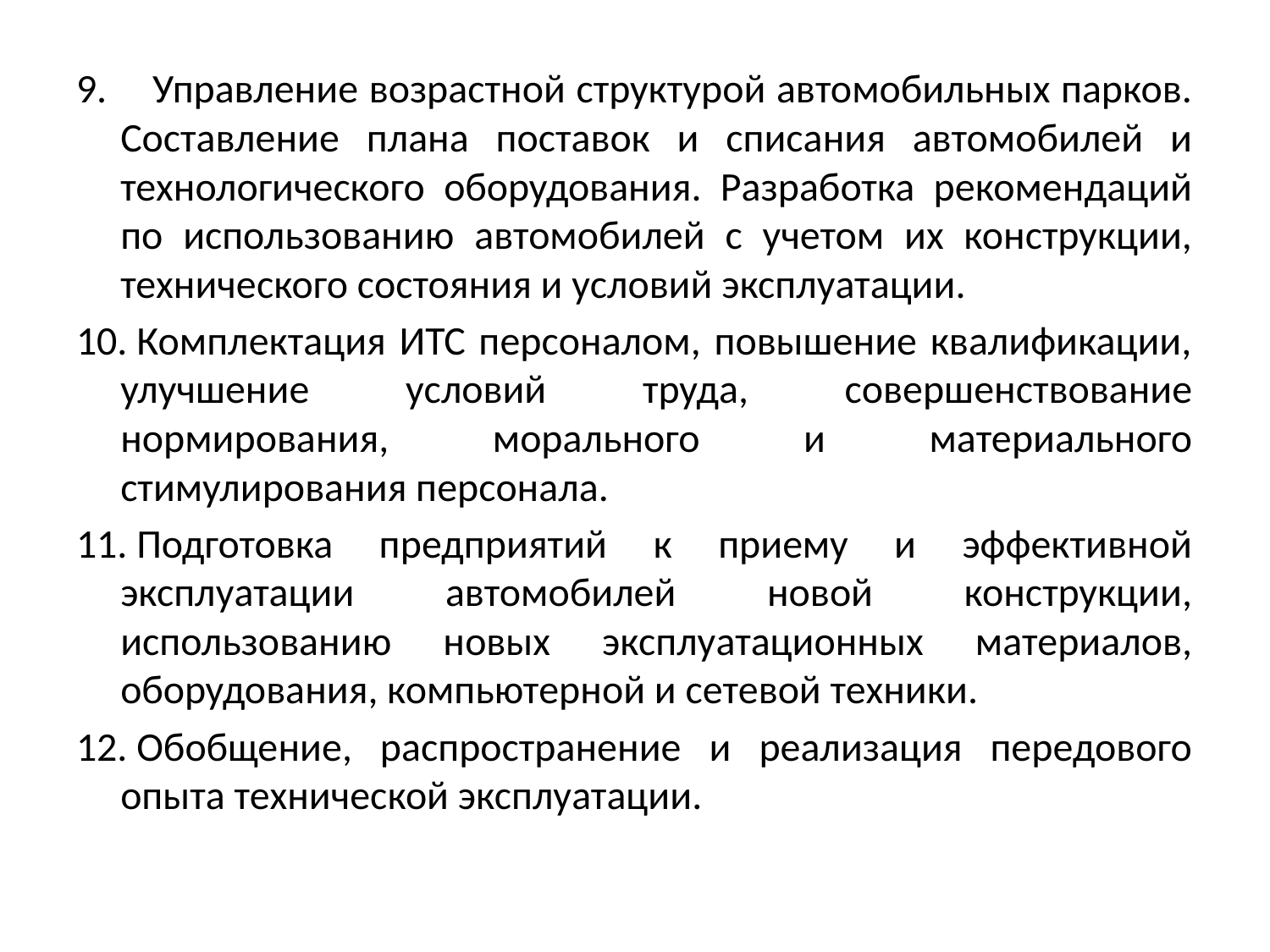

9.     Управление возрастной структурой автомобильных парков. Составление плана поставок и списания автомобилей и технологического оборудования. Разработка рекомендаций по использованию автомобилей с учетом их конструкции, технического состояния и условий эксплуатации.
10. Комплектация ИТС персоналом, повышение квалификации, улучшение условий труда, совершенствование нормирования, морального и материального стимулирования персонала.
11. Подготовка предприятий к приему и эффективной эксплуатации автомобилей новой конструкции, использованию новых эксплуатационных материалов, оборудования, компьютерной и сетевой техники.
12. Обобщение, распространение и реализация передового опыта технической эксплуатации.